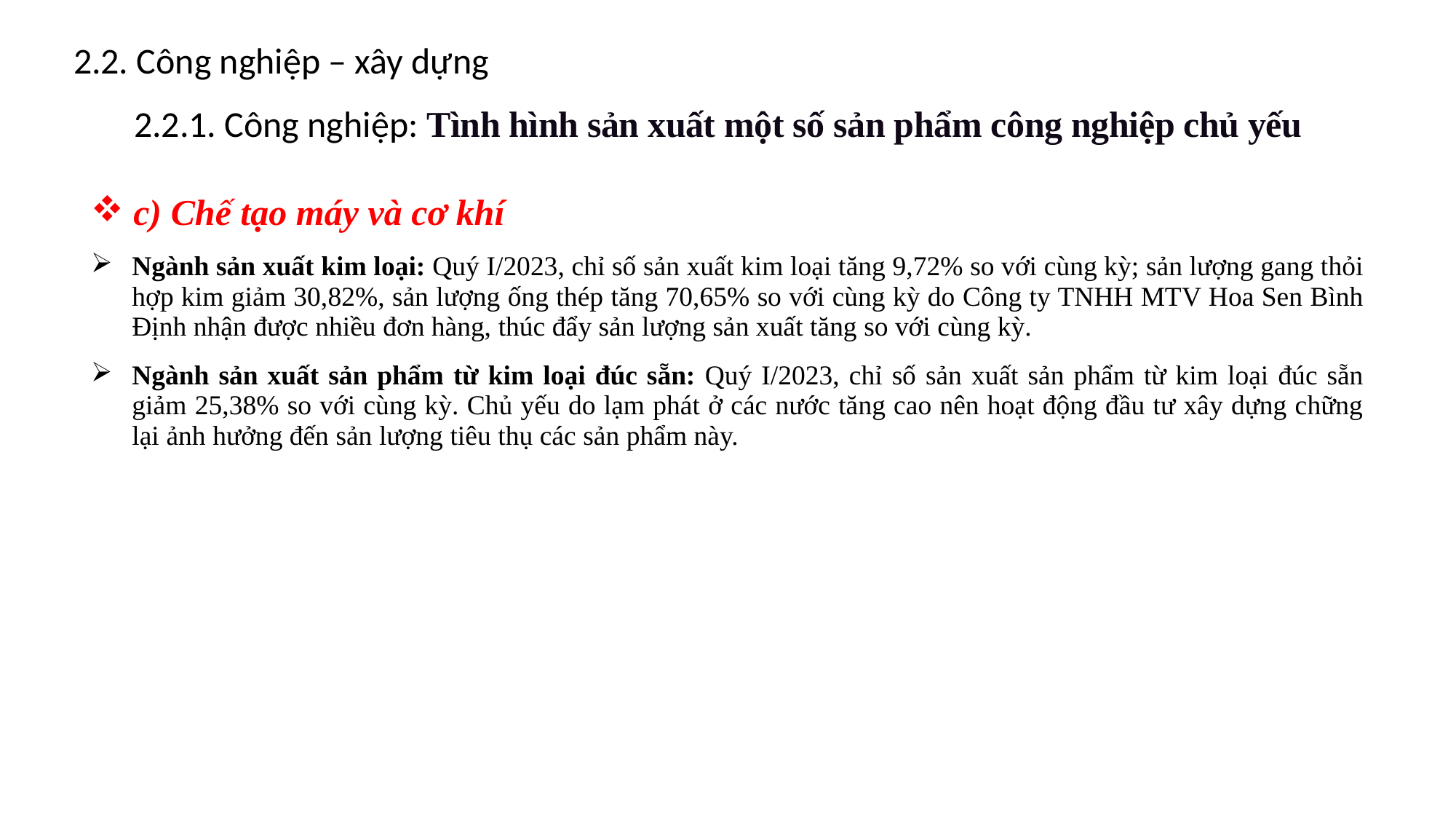

2.2. Công nghiệp – xây dựng
2.2.1. Công nghiệp: Tình hình sản xuất một số sản phẩm công nghiệp chủ yếu

| c) Chế tạo máy và cơ khí Ngành sản xuất kim loại: Quý I/2023, chỉ số sản xuất kim loại tăng 9,72% so với cùng kỳ; sản lượng gang thỏi hợp kim giảm 30,82%, sản lượng ống thép tăng 70,65% so với cùng kỳ do Công ty TNHH MTV Hoa Sen Bình Định nhận được nhiều đơn hàng, thúc đẩy sản lượng sản xuất tăng so với cùng kỳ. Ngành sản xuất sản phẩm từ kim loại đúc sẵn: Quý I/2023, chỉ số sản xuất sản phẩm từ kim loại đúc sẵn giảm 25,38% so với cùng kỳ. Chủ yếu do lạm phát ở các nước tăng cao nên hoạt động đầu tư xây dựng chững lại ảnh hưởng đến sản lượng tiêu thụ các sản phẩm này. |
| --- |